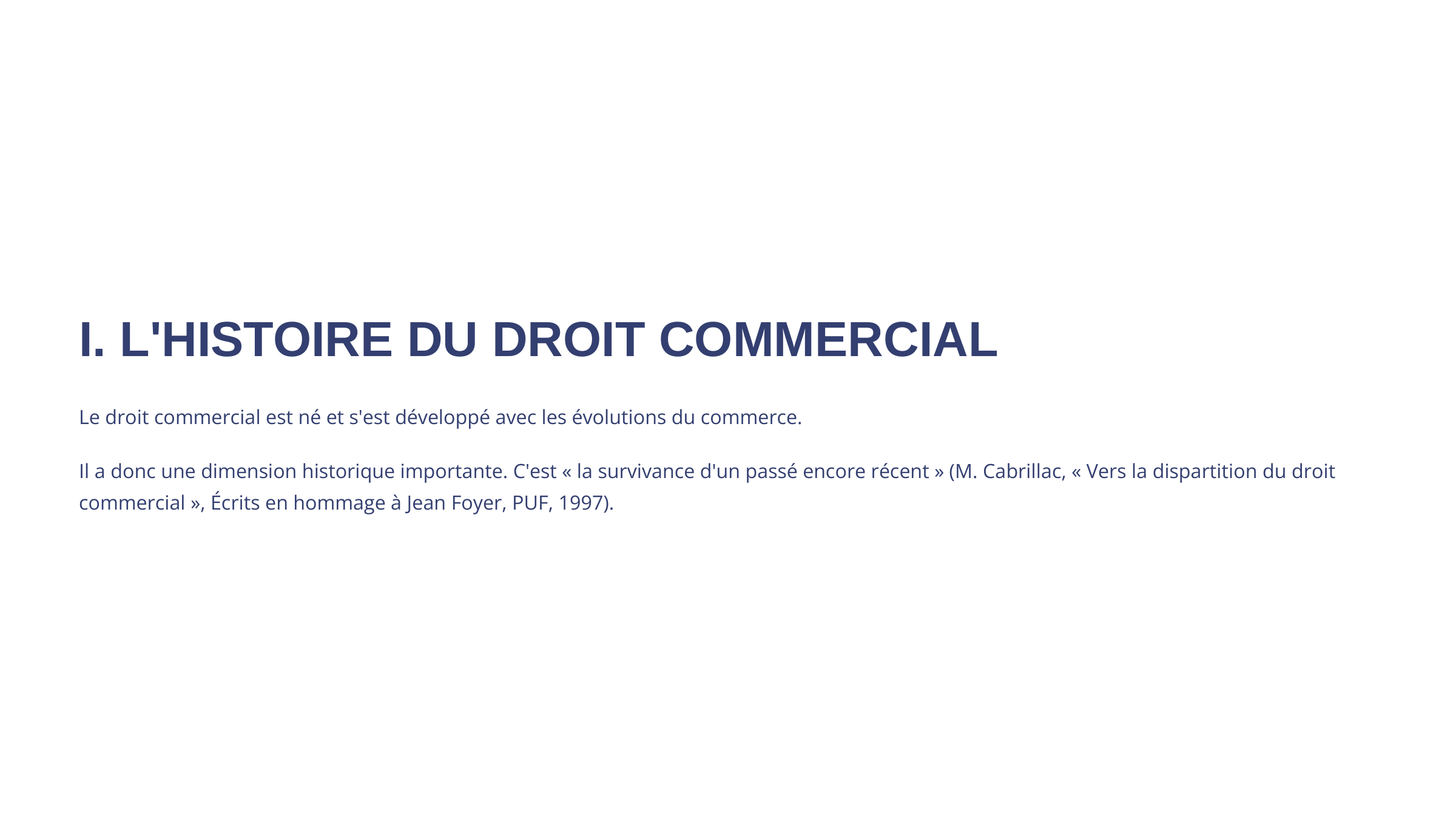

I. L'HISTOIRE DU DROIT COMMERCIAL
Le droit commercial est né et s'est développé avec les évolutions du commerce.
Il a donc une dimension historique importante. C'est « la survivance d'un passé encore récent » (M. Cabrillac, « Vers la dispartition du droit commercial », Écrits en hommage à Jean Foyer, PUF, 1997).